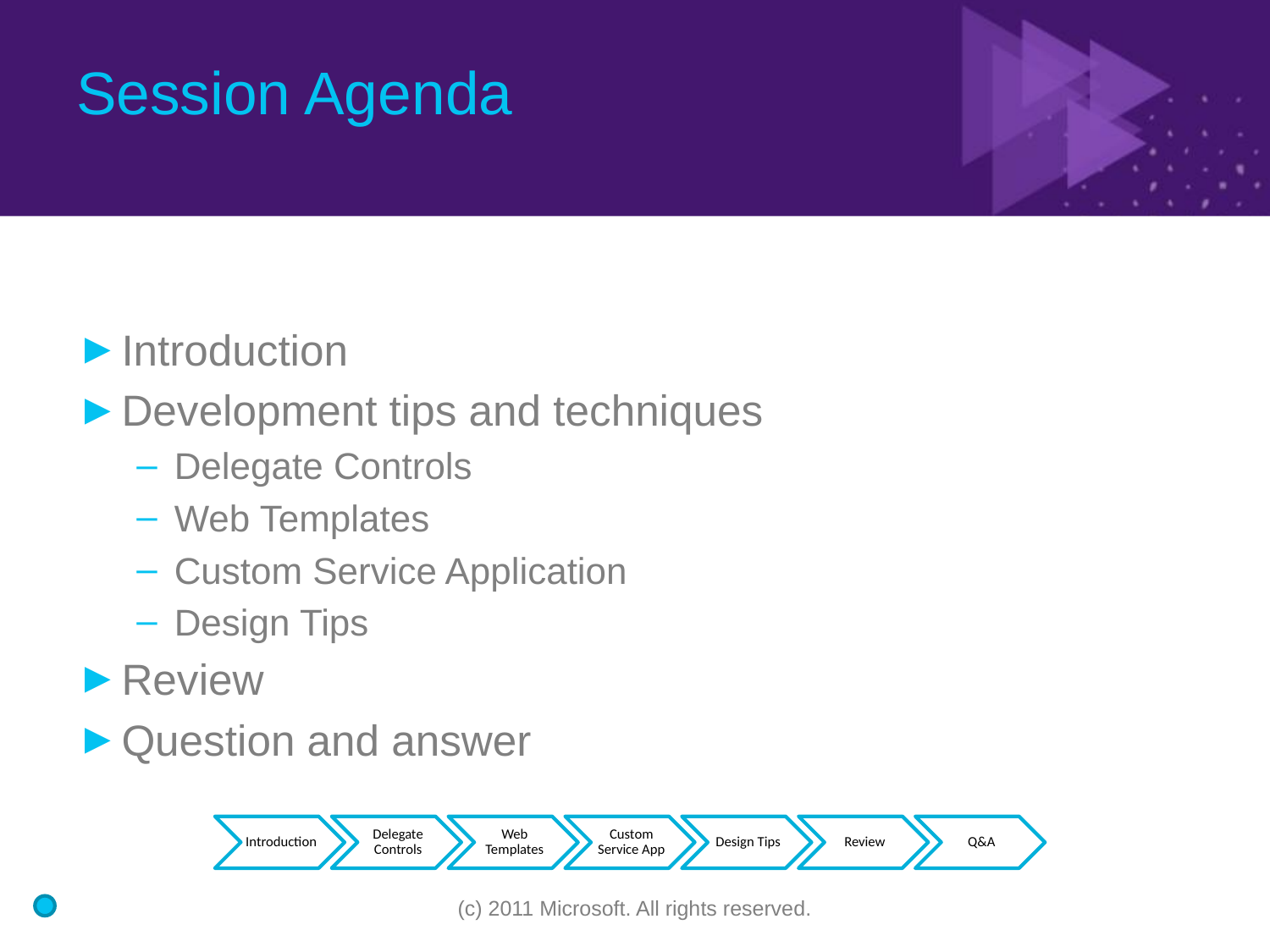

# Session Agenda
Introduction
Development tips and techniques
Delegate Controls
Web Templates
Custom Service Application
Design Tips
Review
Question and answer
Introduction
Delegate Controls
Web Templates
Custom Service App
Design Tips
Review
Q&A
(c) 2011 Microsoft. All rights reserved.